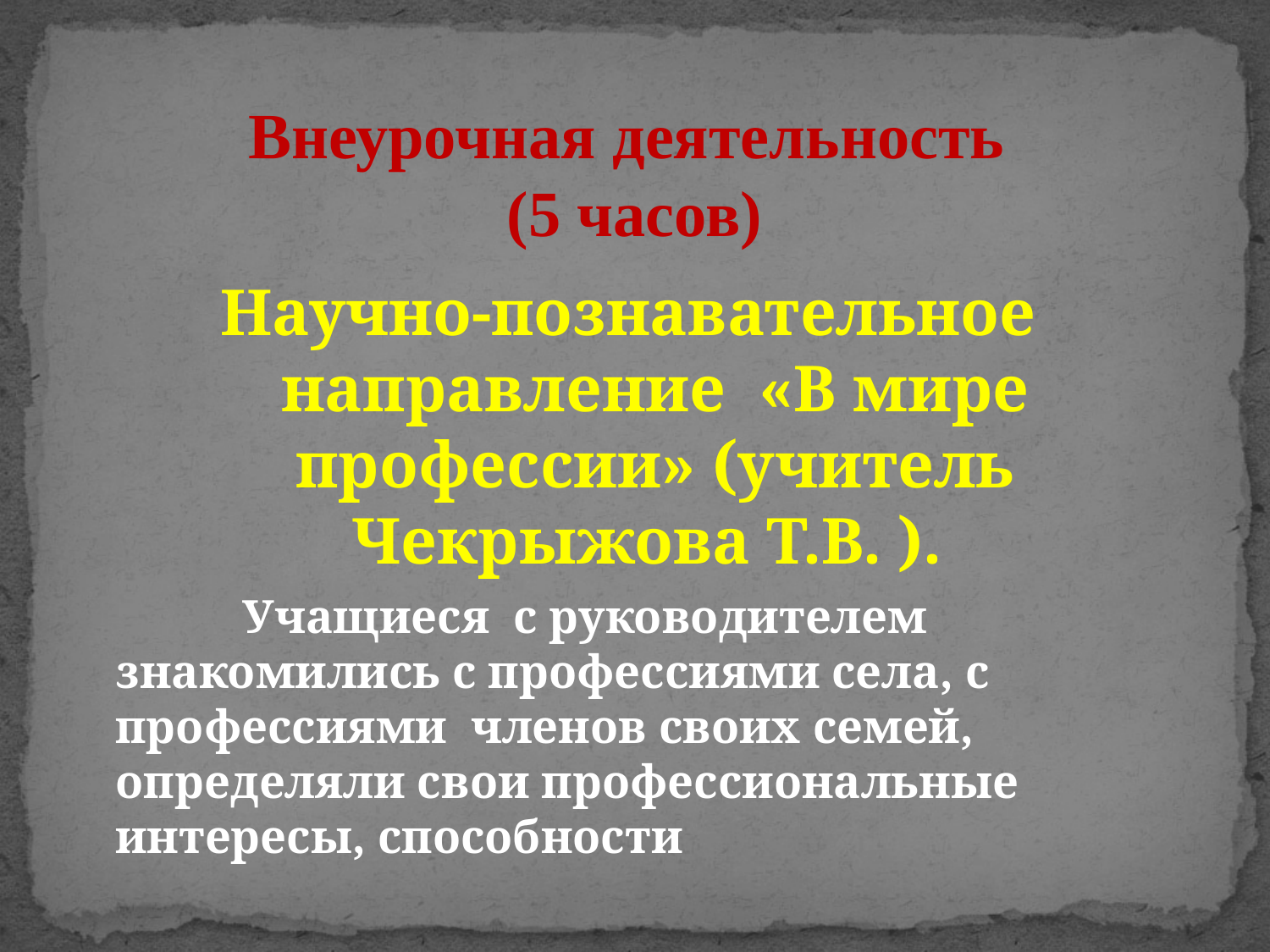

# Внеурочная деятельность (5 часов)
Научно-познавательное  направление  «В мире профессии» (учитель Чекрыжова Т.В. ).
		Учащиеся  с руководителем знакомились с профессиями села, с профессиями  членов своих семей, определяли свои профессиональные интересы, способности